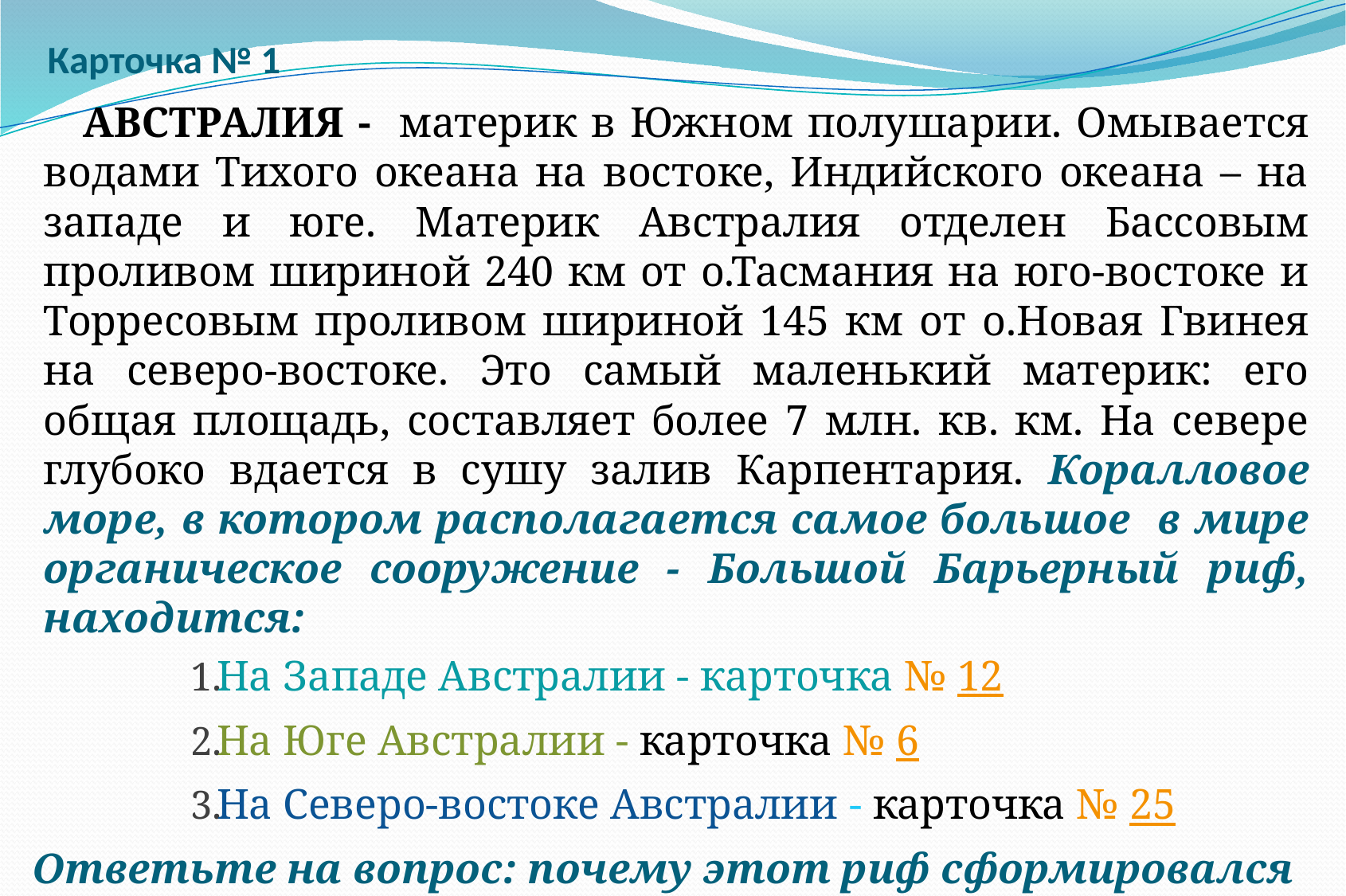

# Карточка № 1
   		  АВСТРАЛИЯ -  материк в Южном полушарии. Омывается водами Тихого океана на востоке, Индийского океана – на западе и юге. Материк Австралия отделен Бассовым проливом шириной 240 км от о.Тасмания на юго-востоке и Торресовым проливом шириной 145 км от о.Новая Гвинея на северо-востоке. Это самый маленький материк: его общая площадь, составляет более 7 млн. кв. км. На севере глубоко вдается в сушу залив Карпентария. Коралловое море, в котором располагается самое большое  в мире органическое сооружение - Большой Барьерный риф, находится:
На Западе Австралии - карточка № 12
На Юге Австралии - карточка № 6
На Северо-востоке Австралии - карточка № 25
Ответьте на вопрос: почему этот риф сформировался именно в этих широтах у берегов Австралии?